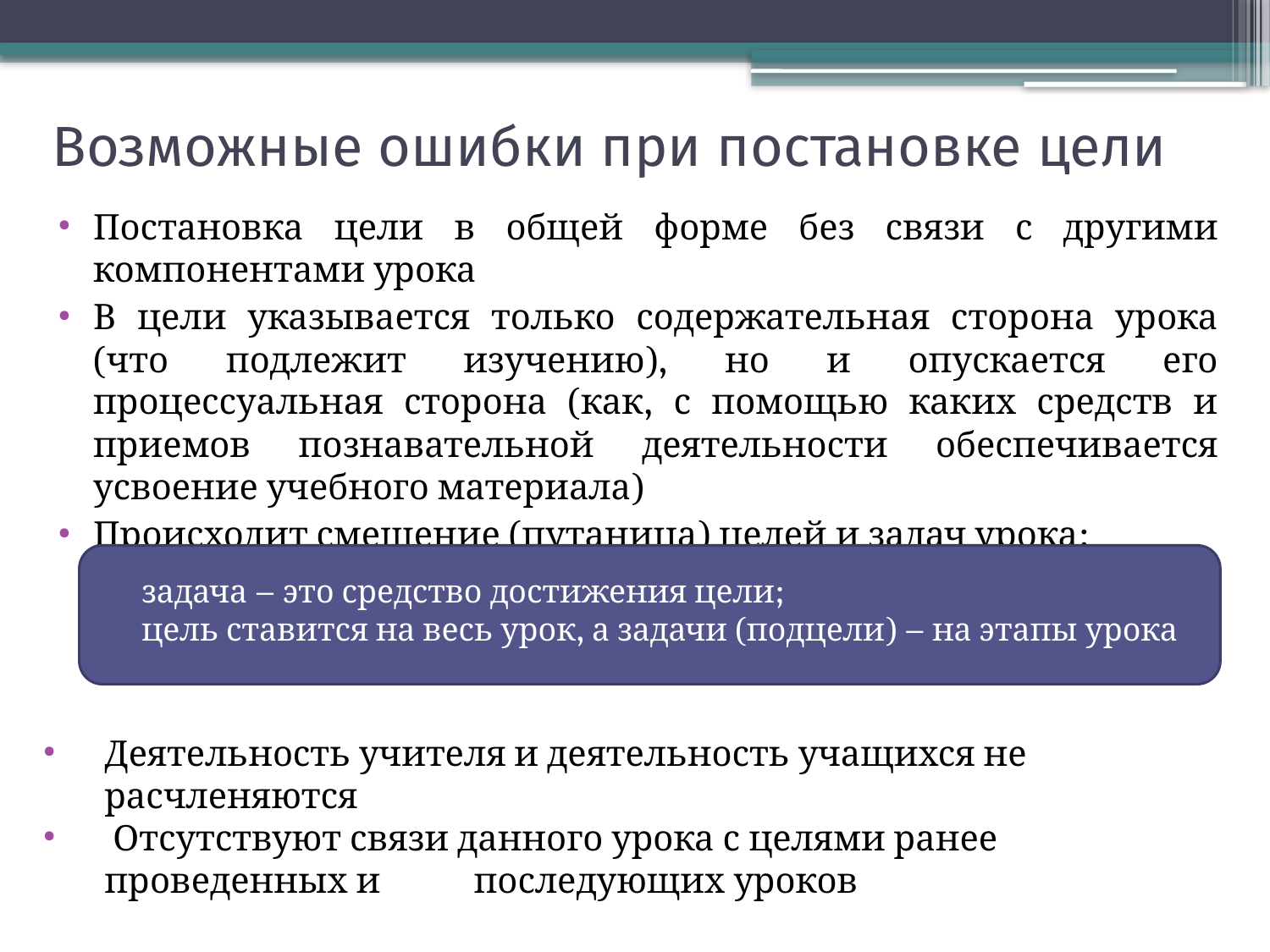

# Возможные ошибки при постановке цели
Постановка цели в общей форме без связи с другими компонентами урока
В цели указывается только содержательная сторона урока (что подлежит изучению), но и опускается его процессуальная сторона (как, с помощью каких средств и приемов познавательной деятельности обеспечивается усвоение учебного материала)
Происходит смещение (путаница) целей и задач урока:

Деятельность учителя и деятельность учащихся не расчленяются
 Отсутствуют связи данного урока с целями ранее проведенных и           последующих уроков

задача – это средство достижения цели;
цель ставится на весь урок, а задачи (подцели) – на этапы урока